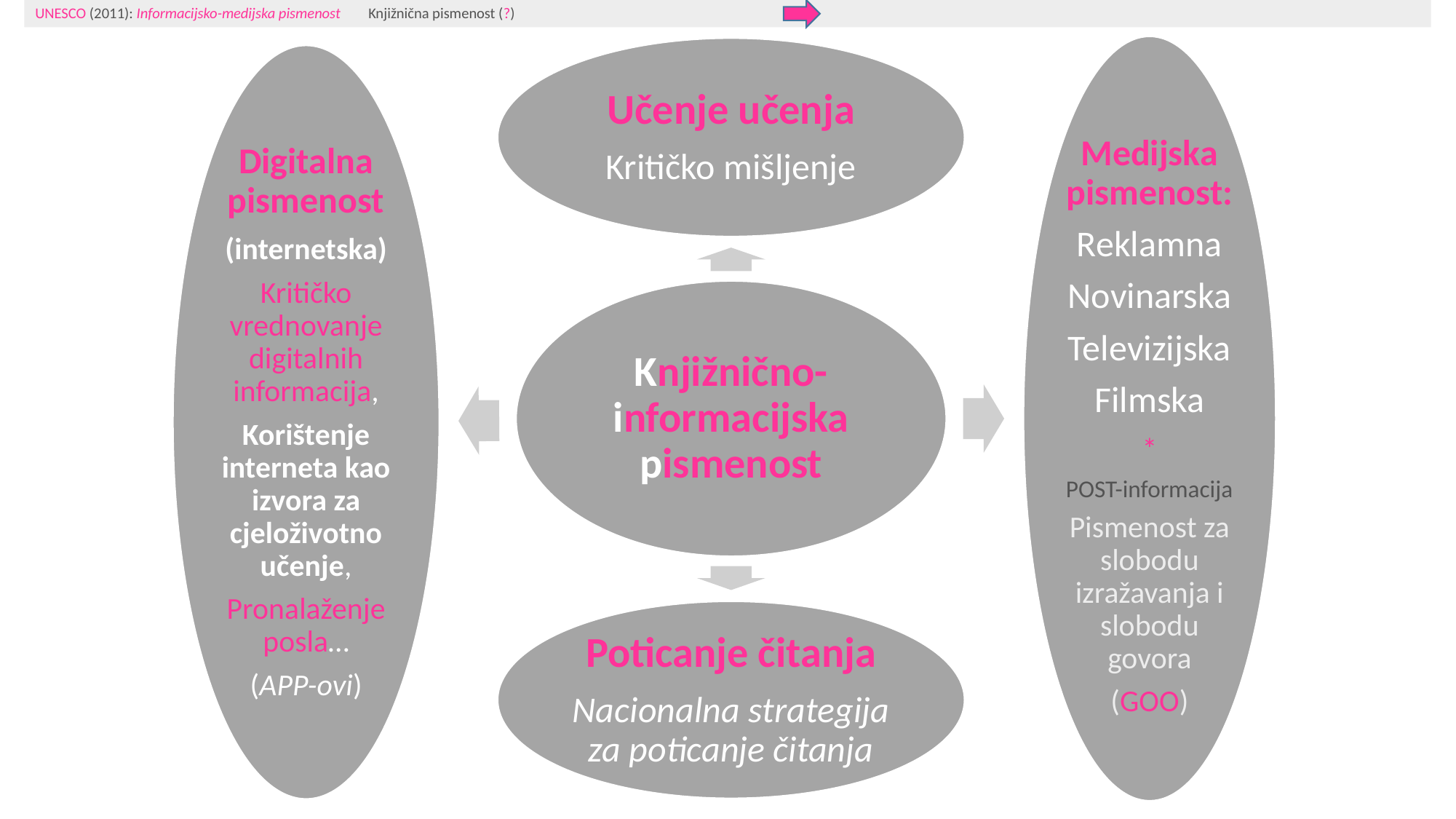

# UNESCO (2011): Informacijsko-medijska pismenost        Knjižnična pismenost (?)

Knjižnično-informacijska pismenost

Učenje učenja
Kritičko mišljenje

Medijska pismenost:
Reklamna
Novinarska
Televizijska
Filmska
*
POST-informacija
Pismenost za slobodu izražavanja i slobodu govora
(GOO)

Poticanje čitanja
Nacionalna strategija za poticanje čitanja

Digitalna pismenost
(internetska)
Kritičko vrednovanje digitalnih informacija,
Korištenje interneta kao izvora za cjeloživotno učenje,
Pronalaženje posla…
(APP-ovi)